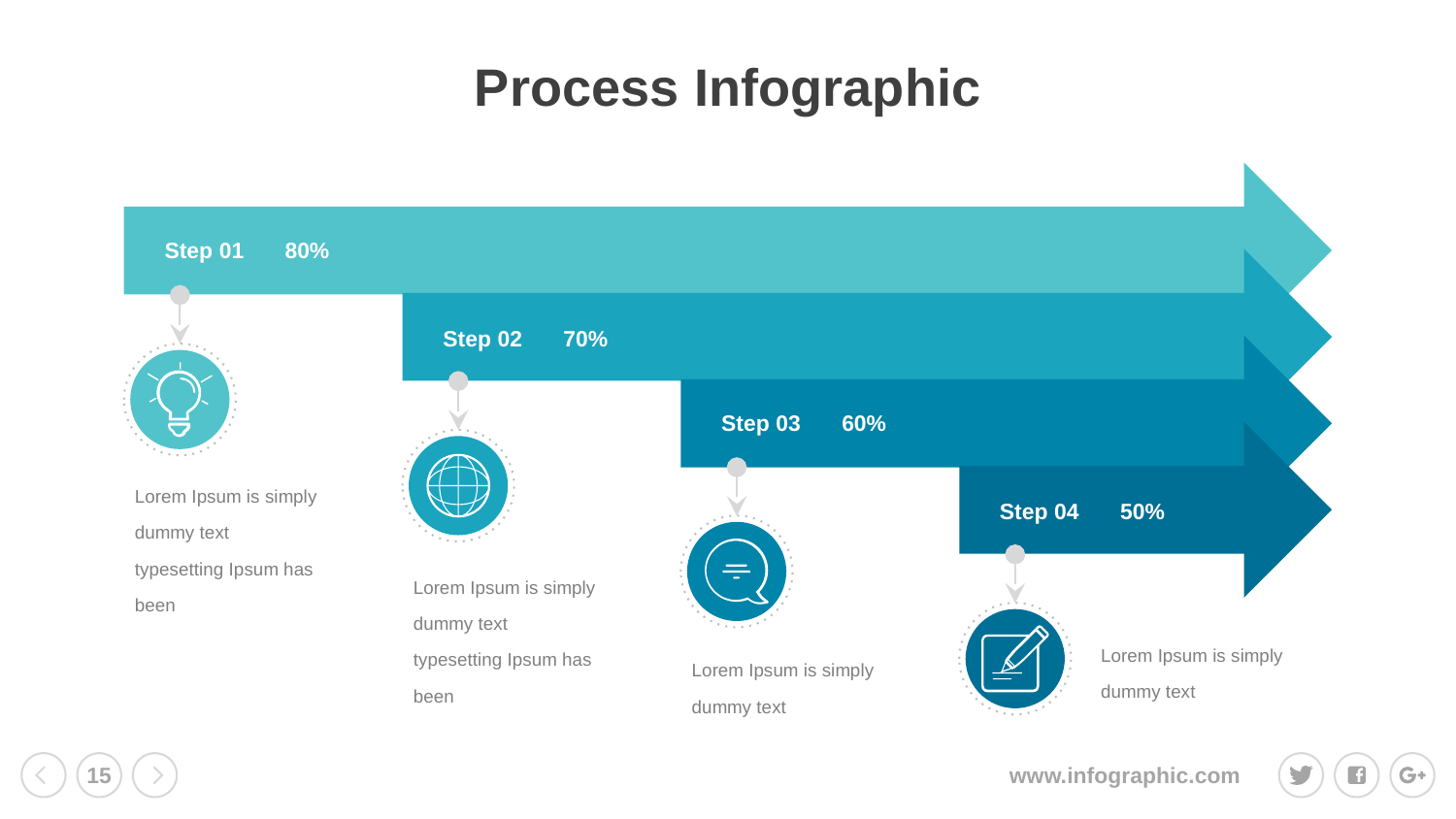

Process Infographic

Step 01
80%

Step 02
70%

Step 03
60%

Lorem Ipsum is simply dummy text typesetting Ipsum has been
Step 04
50%

Lorem Ipsum is simply dummy text typesetting Ipsum has been

Lorem Ipsum is simply dummy text
Lorem Ipsum is simply dummy text
15
www.infographic.com